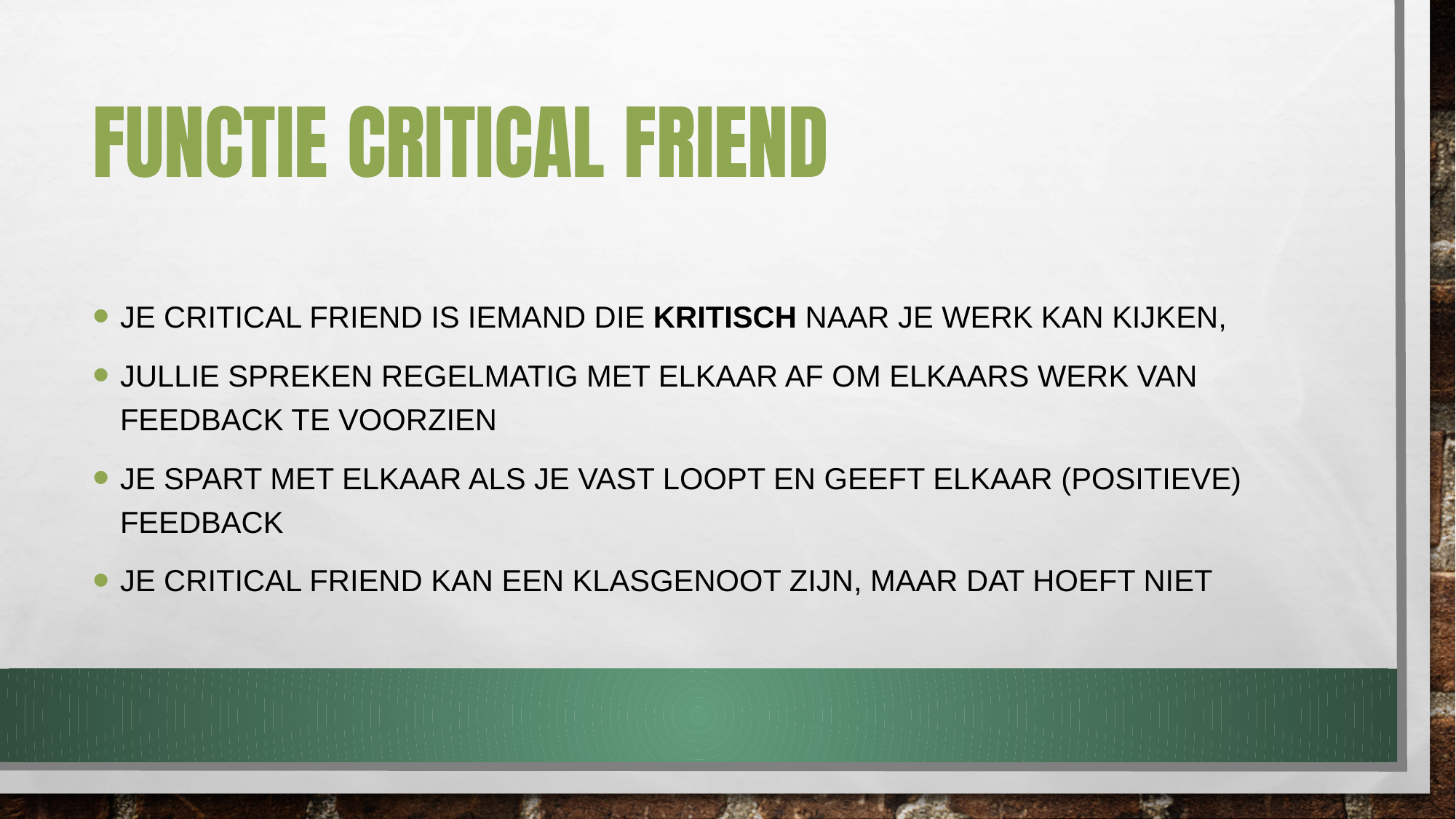

# Functie critical Friend
Je critical friend is iemand die kritisch naar je werk kan kijken,
Jullie spreken regelmatig met elkaar af om elkaars werk van feedback te voorzien
Je spart met elkaar als je vast loopt en geeft elkaar (positieve) feedback
Je critical friend kan een klasgenoot zijn, maar dat hoeft niet